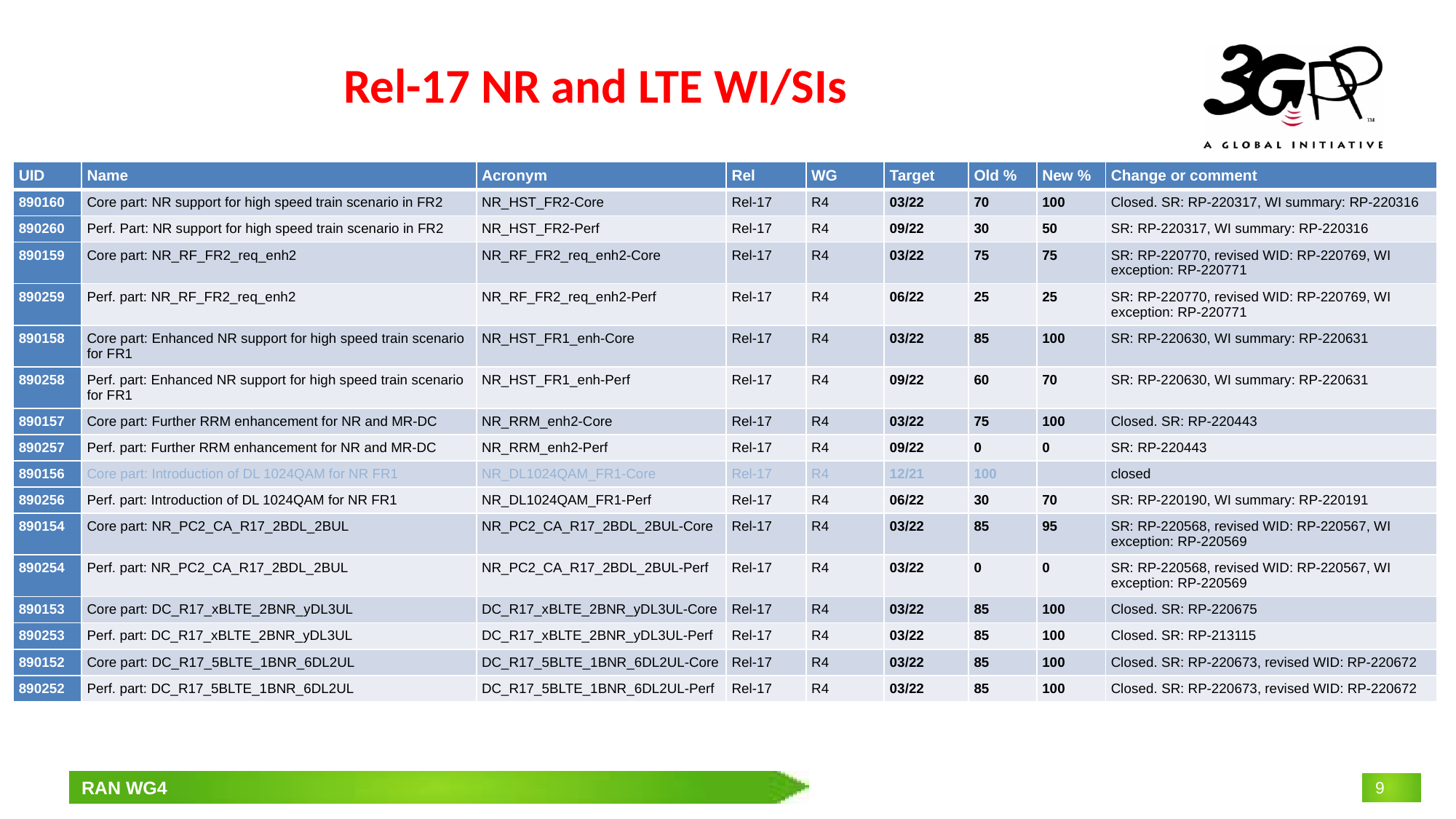

# Rel-17 NR and LTE WI/SIs
| UID | Name | Acronym | Rel | WG | Target | Old % | New % | Change or comment |
| --- | --- | --- | --- | --- | --- | --- | --- | --- |
| 890160 | Core part: NR support for high speed train scenario in FR2 | NR\_HST\_FR2-Core | Rel-17 | R4 | 03/22 | 70 | 100 | Closed. SR: RP-220317, WI summary: RP-220316 |
| 890260 | Perf. Part: NR support for high speed train scenario in FR2 | NR\_HST\_FR2-Perf | Rel-17 | R4 | 09/22 | 30 | 50 | SR: RP-220317, WI summary: RP-220316 |
| 890159 | Core part: NR\_RF\_FR2\_req\_enh2 | NR\_RF\_FR2\_req\_enh2-Core | Rel-17 | R4 | 03/22 | 75 | 75 | SR: RP-220770, revised WID: RP-220769, WI exception: RP-220771 |
| 890259 | Perf. part: NR\_RF\_FR2\_req\_enh2 | NR\_RF\_FR2\_req\_enh2-Perf | Rel-17 | R4 | 06/22 | 25 | 25 | SR: RP-220770, revised WID: RP-220769, WI exception: RP-220771 |
| 890158 | Core part: Enhanced NR support for high speed train scenario for FR1 | NR\_HST\_FR1\_enh-Core | Rel-17 | R4 | 03/22 | 85 | 100 | SR: RP-220630, WI summary: RP-220631 |
| 890258 | Perf. part: Enhanced NR support for high speed train scenario for FR1 | NR\_HST\_FR1\_enh-Perf | Rel-17 | R4 | 09/22 | 60 | 70 | SR: RP-220630, WI summary: RP-220631 |
| 890157 | Core part: Further RRM enhancement for NR and MR-DC | NR\_RRM\_enh2-Core | Rel-17 | R4 | 03/22 | 75 | 100 | Closed. SR: RP-220443 |
| 890257 | Perf. part: Further RRM enhancement for NR and MR-DC | NR\_RRM\_enh2-Perf | Rel-17 | R4 | 09/22 | 0 | 0 | SR: RP-220443 |
| 890156 | Core part: Introduction of DL 1024QAM for NR FR1 | NR\_DL1024QAM\_FR1-Core | Rel-17 | R4 | 12/21 | 100 |  | closed |
| 890256 | Perf. part: Introduction of DL 1024QAM for NR FR1 | NR\_DL1024QAM\_FR1-Perf | Rel-17 | R4 | 06/22 | 30 | 70 | SR: RP-220190, WI summary: RP-220191 |
| 890154 | Core part: NR\_PC2\_CA\_R17\_2BDL\_2BUL | NR\_PC2\_CA\_R17\_2BDL\_2BUL-Core | Rel-17 | R4 | 03/22 | 85 | 95 | SR: RP-220568, revised WID: RP-220567, WI exception: RP-220569 |
| 890254 | Perf. part: NR\_PC2\_CA\_R17\_2BDL\_2BUL | NR\_PC2\_CA\_R17\_2BDL\_2BUL-Perf | Rel-17 | R4 | 03/22 | 0 | 0 | SR: RP-220568, revised WID: RP-220567, WI exception: RP-220569 |
| 890153 | Core part: DC\_R17\_xBLTE\_2BNR\_yDL3UL | DC\_R17\_xBLTE\_2BNR\_yDL3UL-Core | Rel-17 | R4 | 03/22 | 85 | 100 | Closed. SR: RP-220675 |
| 890253 | Perf. part: DC\_R17\_xBLTE\_2BNR\_yDL3UL | DC\_R17\_xBLTE\_2BNR\_yDL3UL-Perf | Rel-17 | R4 | 03/22 | 85 | 100 | Closed. SR: RP-213115 |
| 890152 | Core part: DC\_R17\_5BLTE\_1BNR\_6DL2UL | DC\_R17\_5BLTE\_1BNR\_6DL2UL-Core | Rel-17 | R4 | 03/22 | 85 | 100 | Closed. SR: RP-220673, revised WID: RP-220672 |
| 890252 | Perf. part: DC\_R17\_5BLTE\_1BNR\_6DL2UL | DC\_R17\_5BLTE\_1BNR\_6DL2UL-Perf | Rel-17 | R4 | 03/22 | 85 | 100 | Closed. SR: RP-220673, revised WID: RP-220672 |